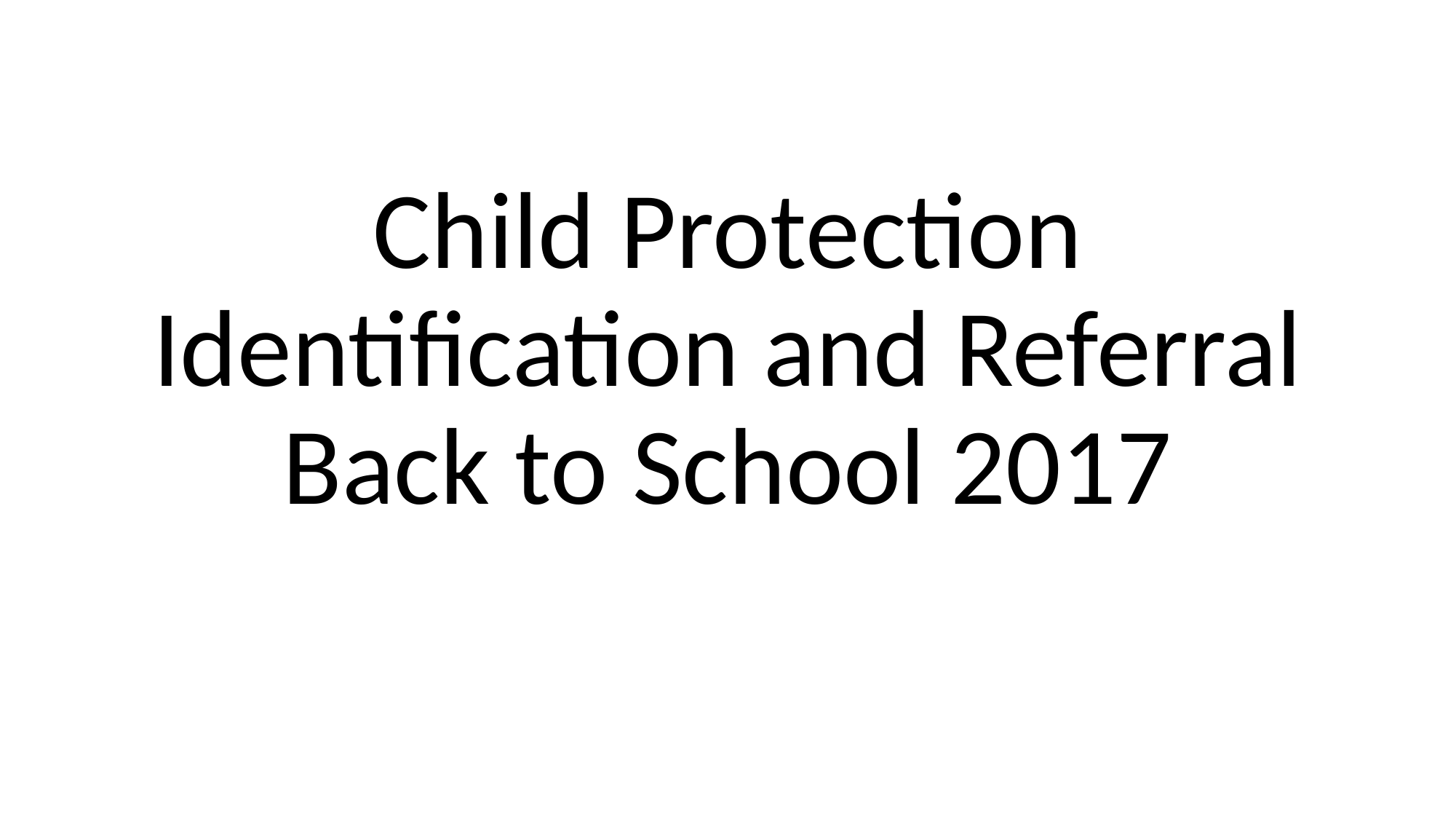

# Child Protection Identification and Referral Back to School 2017